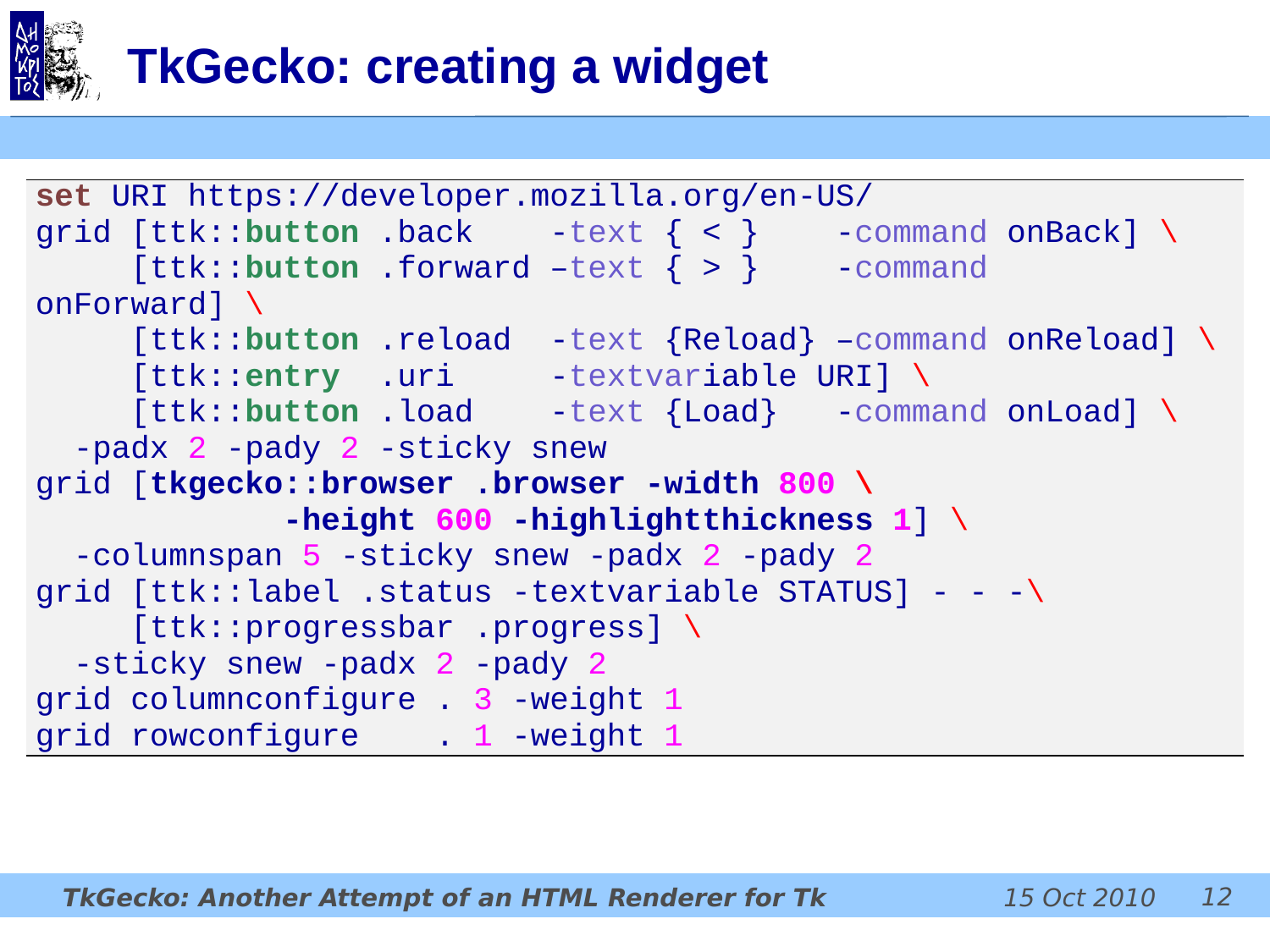

# TkGecko: creating a widget
| set URI https://developer.mozilla.org/en-US/ grid [ttk::button .back -text { < } -command onBack] \ [ttk::button .forward –text { > } -command onForward] \ [ttk::button .reload -text {Reload} –command onReload] \ [ttk::entry .uri -textvariable URI] \ [ttk::button .load    -text {Load} -command onLoad] \ -padx 2 -pady 2 -sticky snew grid [tkgecko::browser .browser -width 800 \ -height 600 -highlightthickness 1] \ -columnspan 5 -sticky snew -padx 2 -pady 2 grid [ttk::label .status -textvariable STATUS] - - -\ [ttk::progressbar .progress] \ -sticky snew -padx 2 -pady 2 grid columnconfigure . 3 -weight 1 grid rowconfigure . 1 -weight 1 |
| --- |
12
TkGecko: Another Attempt of an HTML Renderer for Tk
15 Oct 2010